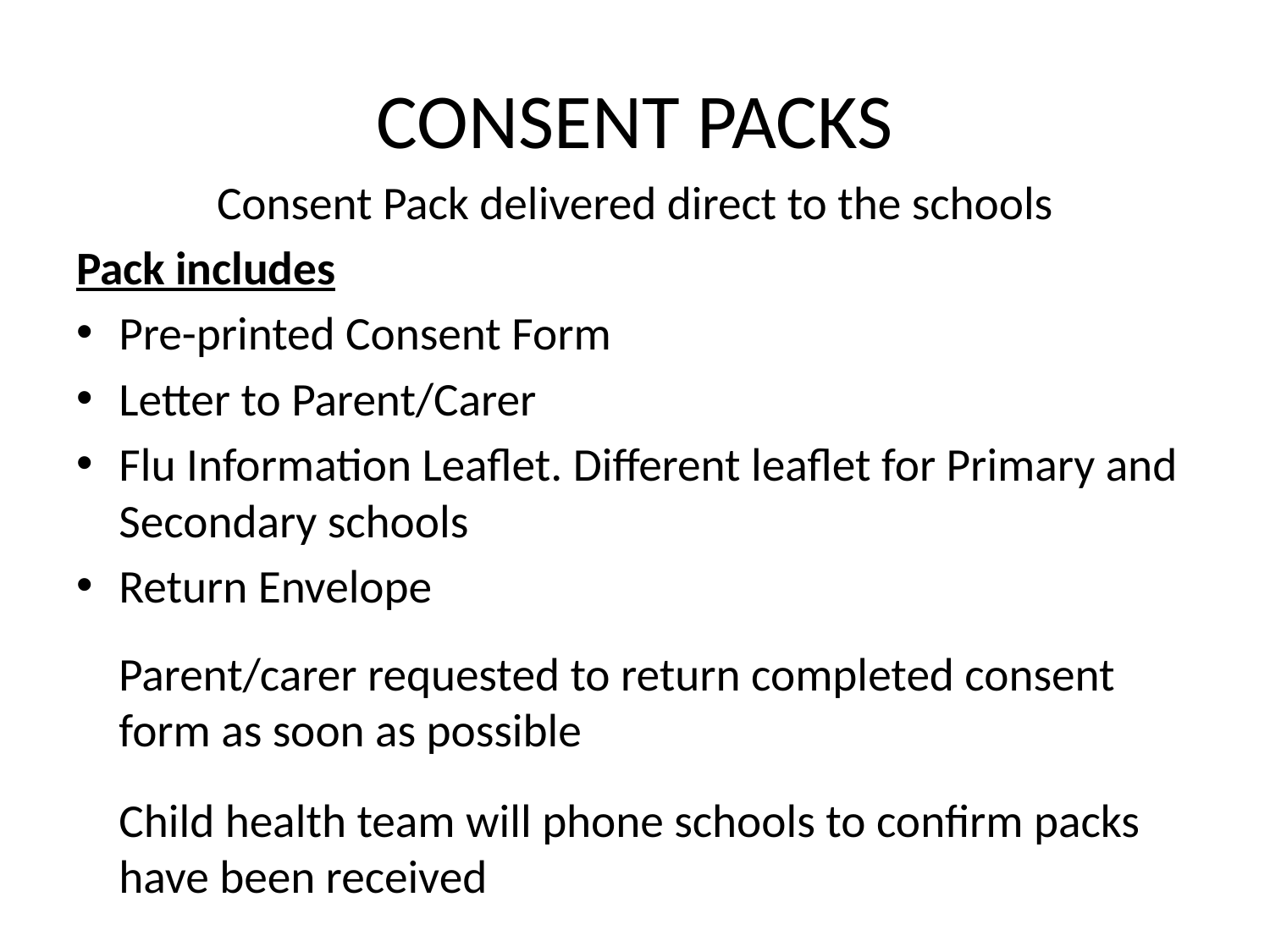

# CONSENT PACKS
Consent Pack delivered direct to the schools
Pack includes
Pre-printed Consent Form
Letter to Parent/Carer
Flu Information Leaflet. Different leaflet for Primary and Secondary schools
Return Envelope

    Parent/carer requested to return completed consent form as soon as possible

	Child health team will phone schools to confirm packs have been received